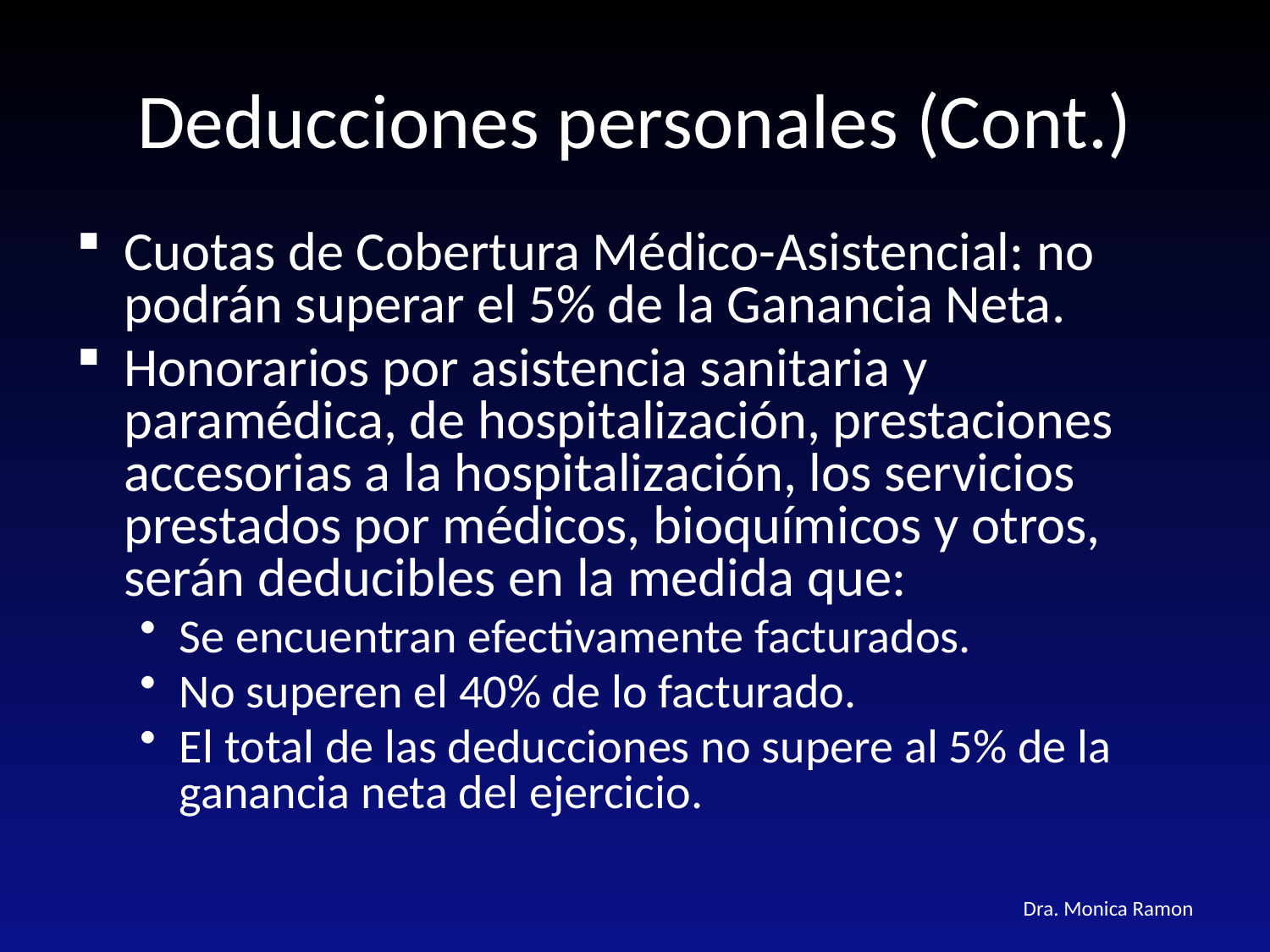

# Deducciones personales (Cont.)
Cuotas de Cobertura Médico-Asistencial: no podrán superar el 5% de la Ganancia Neta.
Honorarios por asistencia sanitaria y paramédica, de hospitalización, prestaciones accesorias a la hospitalización, los servicios prestados por médicos, bioquímicos y otros, serán deducibles en la medida que:
Se encuentran efectivamente facturados.
No superen el 40% de lo facturado.
El total de las deducciones no supere al 5% de la ganancia neta del ejercicio.

Dra. Monica Ramon